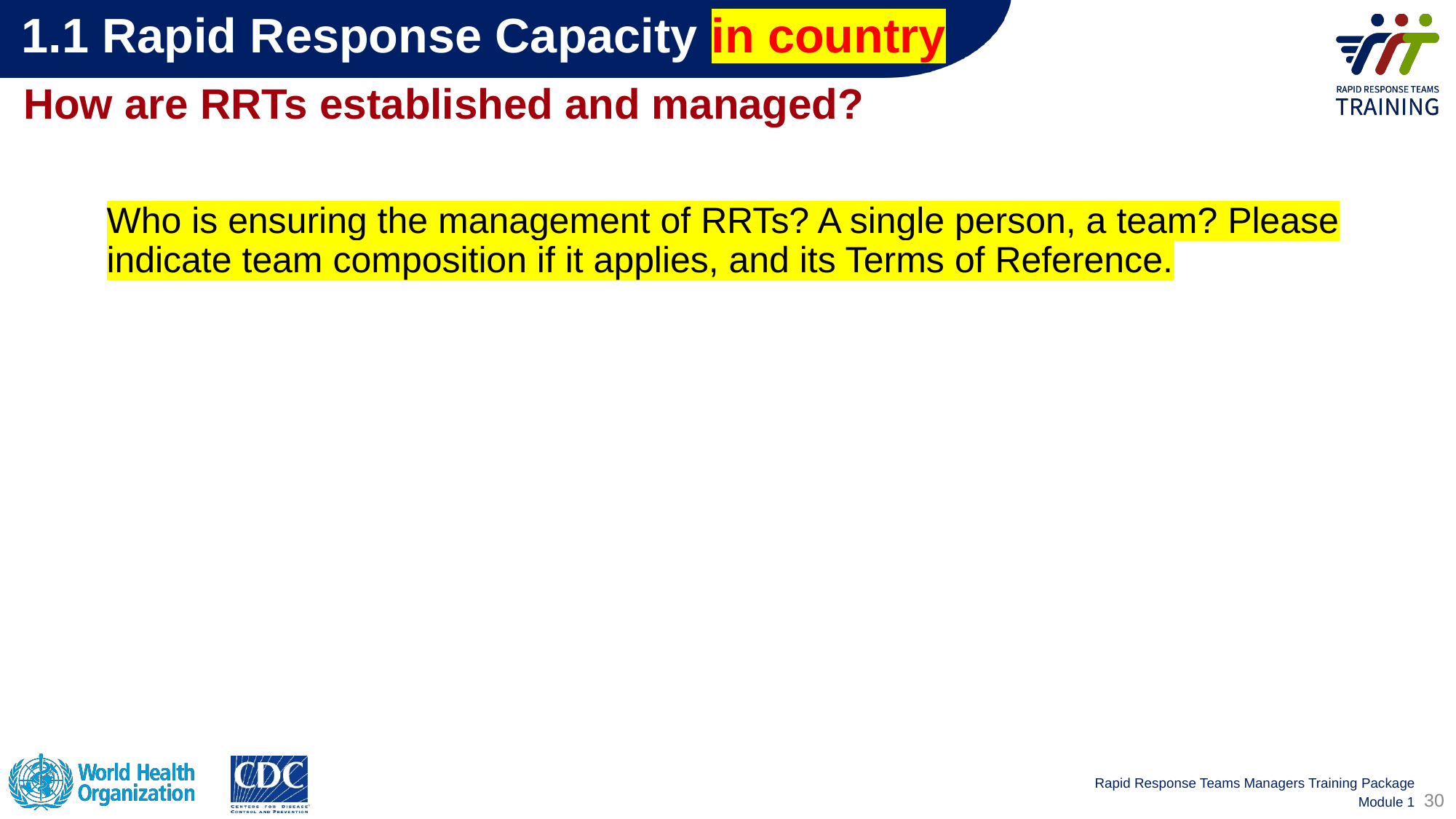

1.1 Rapid Response Capacity in country

How are RRTs established and managed?
Who is ensuring the management of RRTs? A single person, a team? Please indicate team composition if it applies, and its Terms of Reference.

30